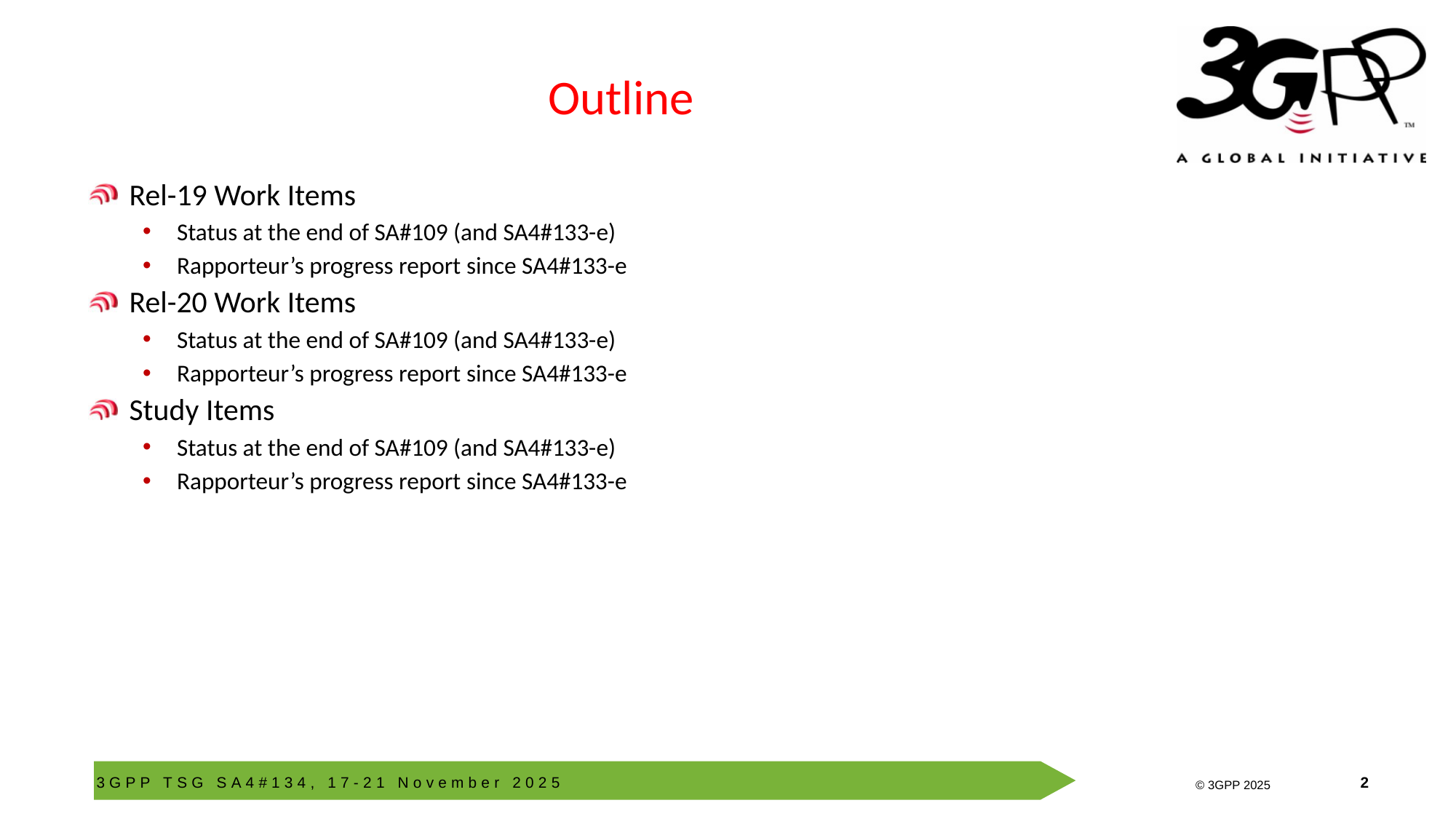

# Outline
Rel-19 Work Items
Status at the end of SA#109 (and SA4#133-e)
Rapporteur’s progress report since SA4#133-e
Rel-20 Work Items
Status at the end of SA#109 (and SA4#133-e)
Rapporteur’s progress report since SA4#133-e
Study Items
Status at the end of SA#109 (and SA4#133-e)
Rapporteur’s progress report since SA4#133-e